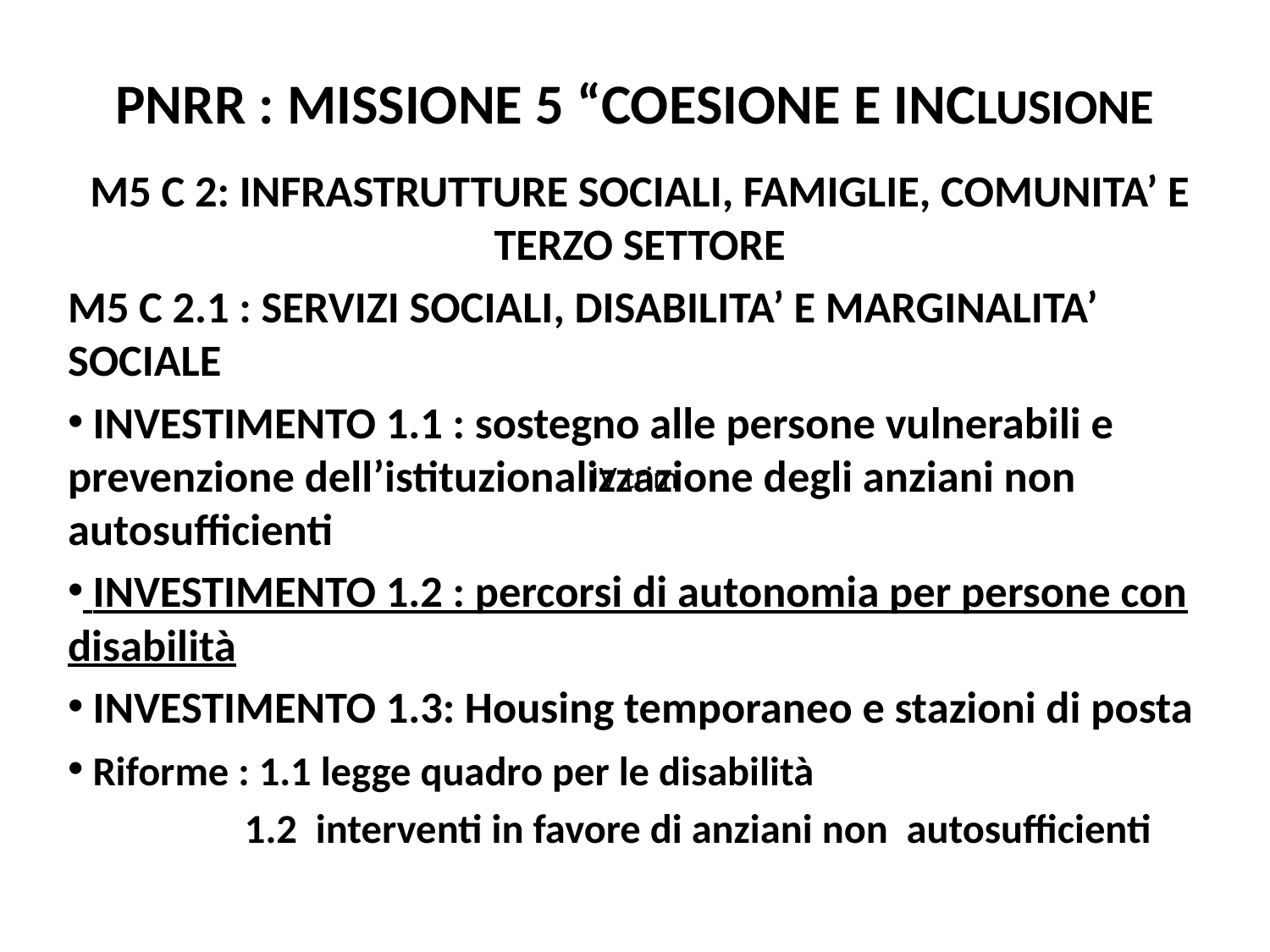

# PNRR : MISSIONE 5 “COESIONE E INCLUSIONE
M5 C 2: INFRASTRUTTURE SOCIALI, FAMIGLIE, COMUNITA’ E TERZO SETTORE
M5 C 2.1 : SERVIZI SOCIALI, DISABILITA’ E MARGINALITA’ SOCIALE
 INVESTIMENTO 1.1 : sostegno alle persone vulnerabili e prevenzione dell’istituzionalizzazione degli anziani non autosufficienti
 INVESTIMENTO 1.2 : percorsi di autonomia per persone con disabilità
 INVESTIMENTO 1.3: Housing temporaneo e stazioni di posta
 Riforme : 1.1 legge quadro per le disabilità
                   1.2  interventi in favore di anziani non  autosufficienti
IV trim